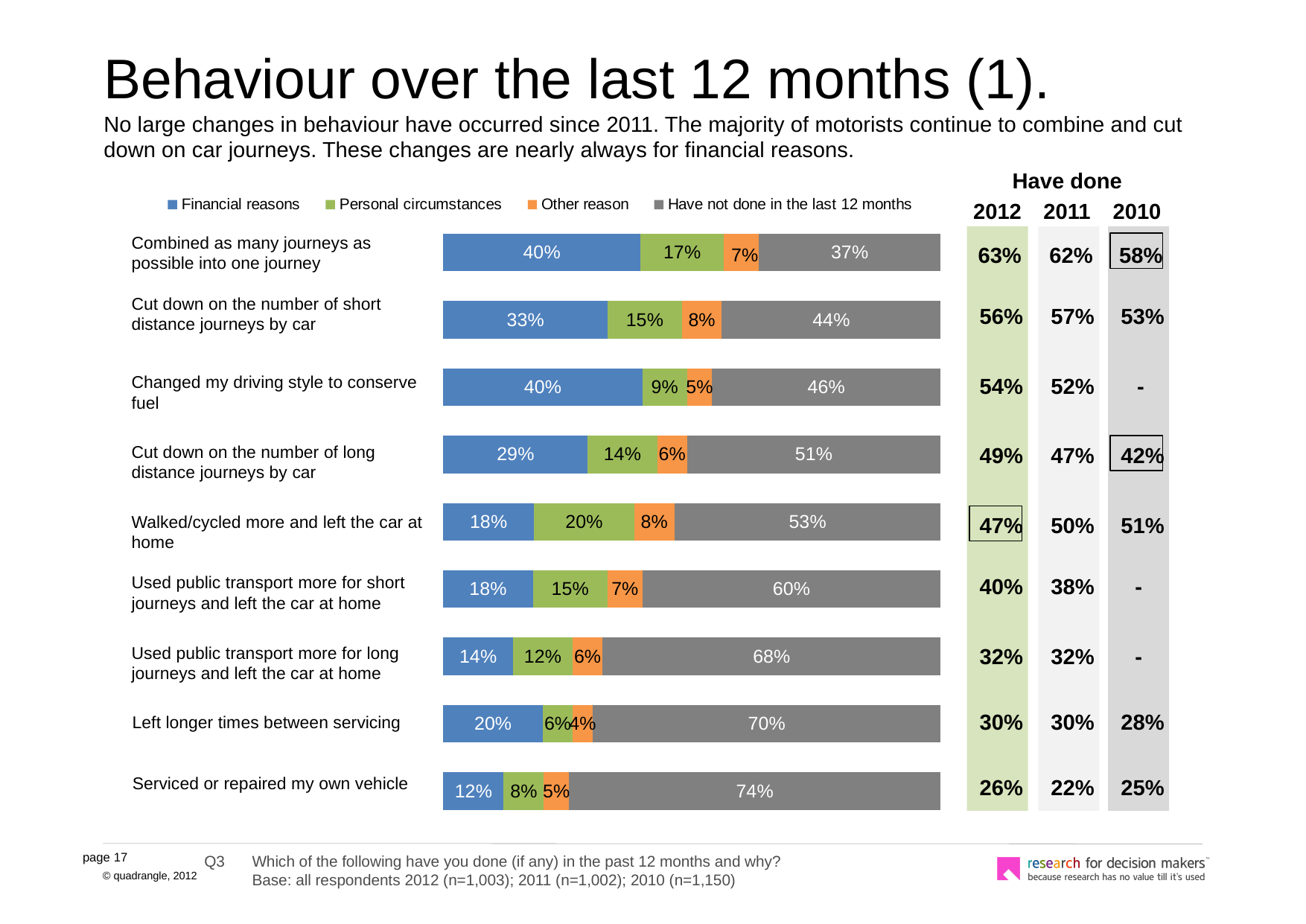

# Behaviour over the last 12 months (1). No large changes in behaviour have occurred since 2011. The majority of motorists continue to combine and cut down on car journeys. These changes are nearly always for financial reasons.
Have done

### Chart

| Category | Financial reasons | Personal circumstances | Other reason | Have not done in the last 12 months |
|---|---|---|---|---|
| Combined as many journeys as possible into one journey | 0.4 | 0.17 | 0.07000000000000002 | 0.3700000000000004 |
| Cut down on the number of short distance journeys by car | 0.3300000000000022 | 0.15000000000000024 | 0.08000000000000004 | 0.44 |
| Changed my driving style to conserve fuel | 0.4 | 0.09000000000000002 | 0.05 | 0.46 |
| Cut down on the number of long distance journeys by car | 0.2900000000000003 | 0.14 | 0.06000000000000003 | 0.51 |
| Walked/cycled more and left the car at home | 0.18000000000000024 | 0.2 | 0.08000000000000004 | 0.53 |
| Used public transport more for short journeys and left the car at home | 0.18000000000000024 | 0.15000000000000024 | 0.07000000000000002 | 0.6000000000000006 |
| Used public transport more for long journeys and left the car at home | 0.14 | 0.12000000000000002 | 0.06000000000000003 | 0.68 |
| Left longer times between servicing | 0.2 | 0.06000000000000003 | 0.04000000000000002 | 0.7000000000000006 |
| Serviced or repaired my own vehicle | 0.12000000000000002 | 0.08000000000000004 | 0.05 | 0.7400000000000034 |
2012
2011
2010
Combined as many journeys as possible into one journey

63%
62%
58%
Cut down on the number of short distance journeys by car
56%
57%
53%
Changed my driving style to conserve fuel
54%
52%
-

Cut down on the number of long distance journeys by car
49%
47%
42%
Walked/cycled more and left the car at home
47%
50%
51%

Used public transport more for short journeys and left the car at home
40%
38%
-
Used public transport more for long journeys and left the car at home
32%
32%
-
30%
30%
28%
Left longer times between servicing
Serviced or repaired my own vehicle
26%
22%
25%
Q3	Which of the following have you done (if any) in the past 12 months and why?
	Base: all respondents 2012 (n=1,003); 2011 (n=1,002); 2010 (n=1,150)